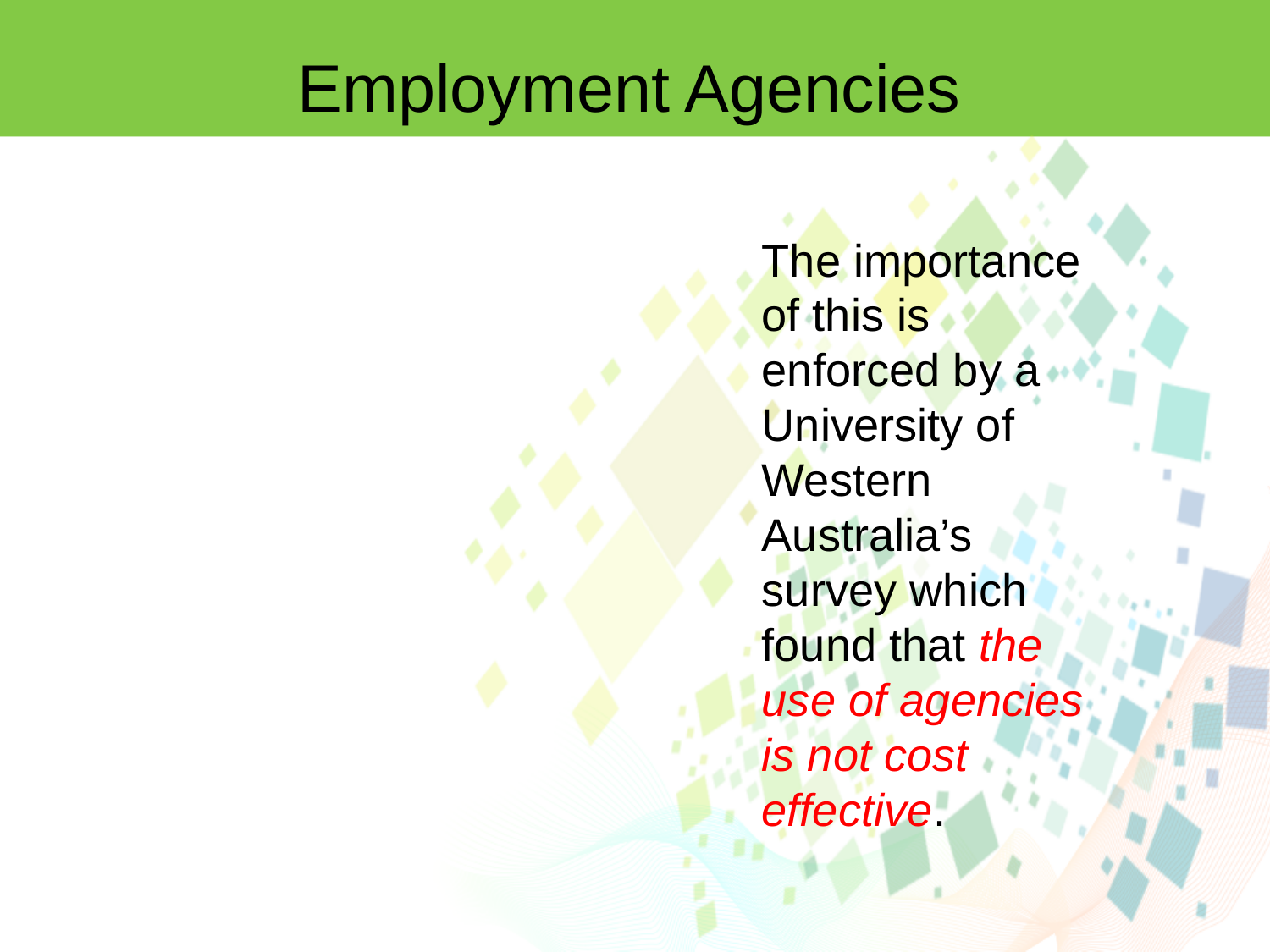

Employment Agencies
The importance of this is enforced by a University of Western Australia’s survey which found that the use of agencies is not cost effective.